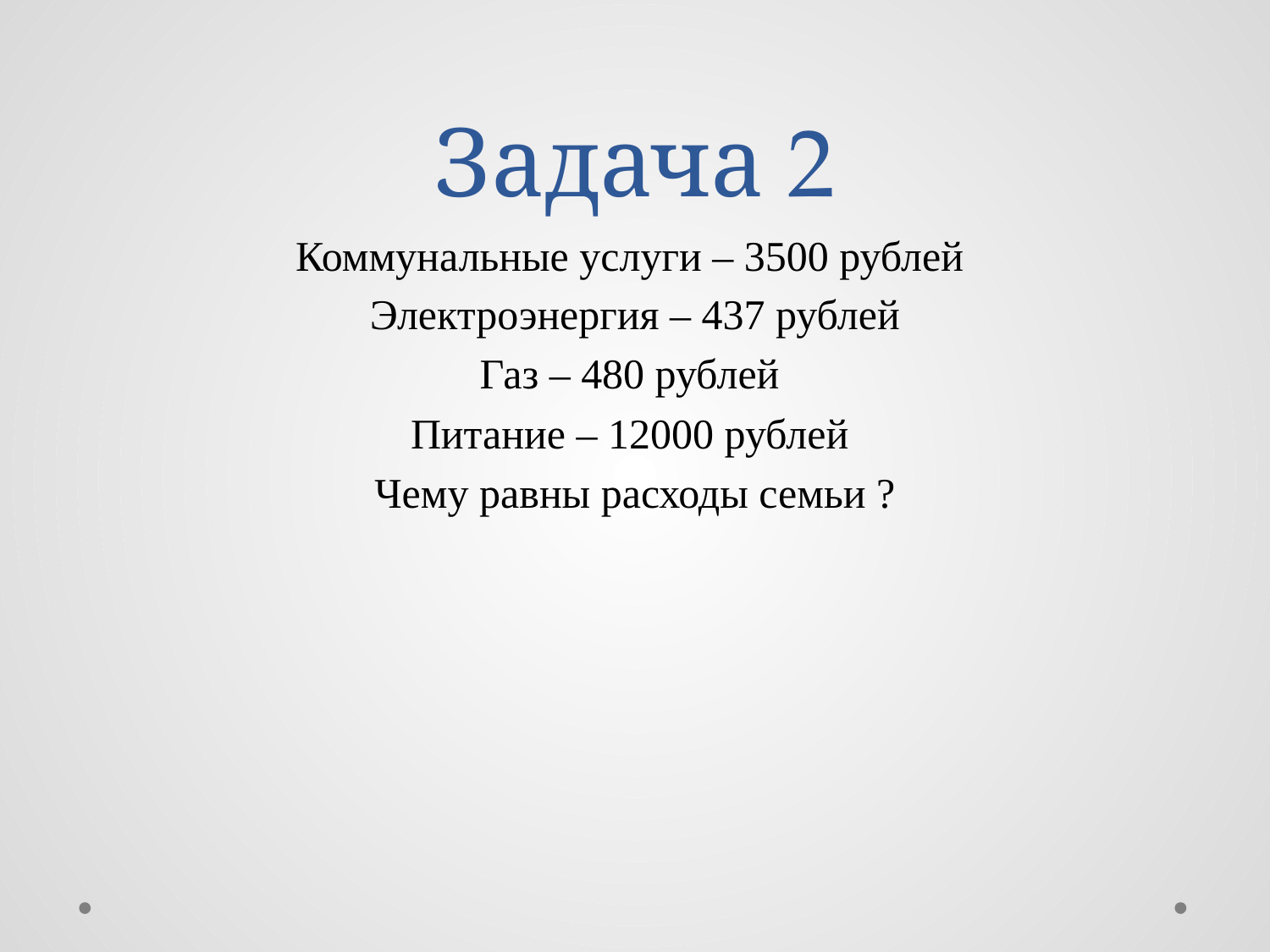

# Задача 2
Коммунальные услуги – 3500 рублей
Электроэнергия – 437 рублей
Газ – 480 рублей
Питание – 12000 рублей
Чему равны расходы семьи ?